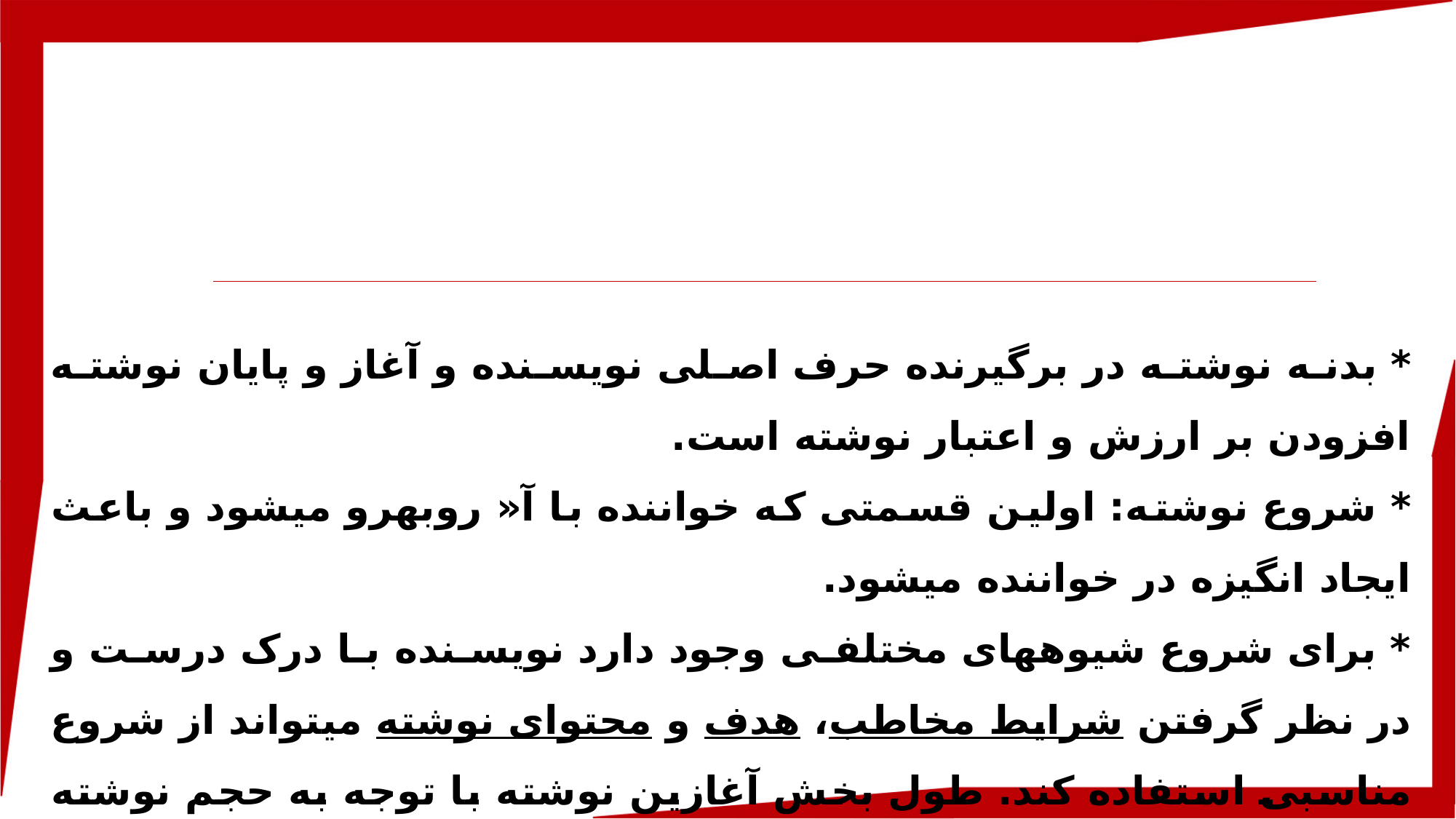

* بدنه نوشته در برگیرنده حرف اصلی نویسنده و آغاز و پایان نوشته افزودن بر ارزش و اعتبار نوشته است.
* شروع نوشته: اولین قسمتی که خواننده با آ« روبه­رو می­شود و باعث ایجاد انگیزه در خواننده می­شود.
* برای شروع شیوه­های مختلفی وجود دارد نویسنده با درک درست و در نظر گرفتن شرایط مخاطب، هدف و محتوای نوشته می­تواند از شروع مناسبی استفاده کند. طول بخش آغازین نوشته با توجه به حجم نوشته متغیر است. در نوشته­های کوتاه معمولاً پاراگراف اول یا حتی چند جمله اول می­تواند تشکیل­دهنده بخش آغازین (شروع نوشته) باشد.